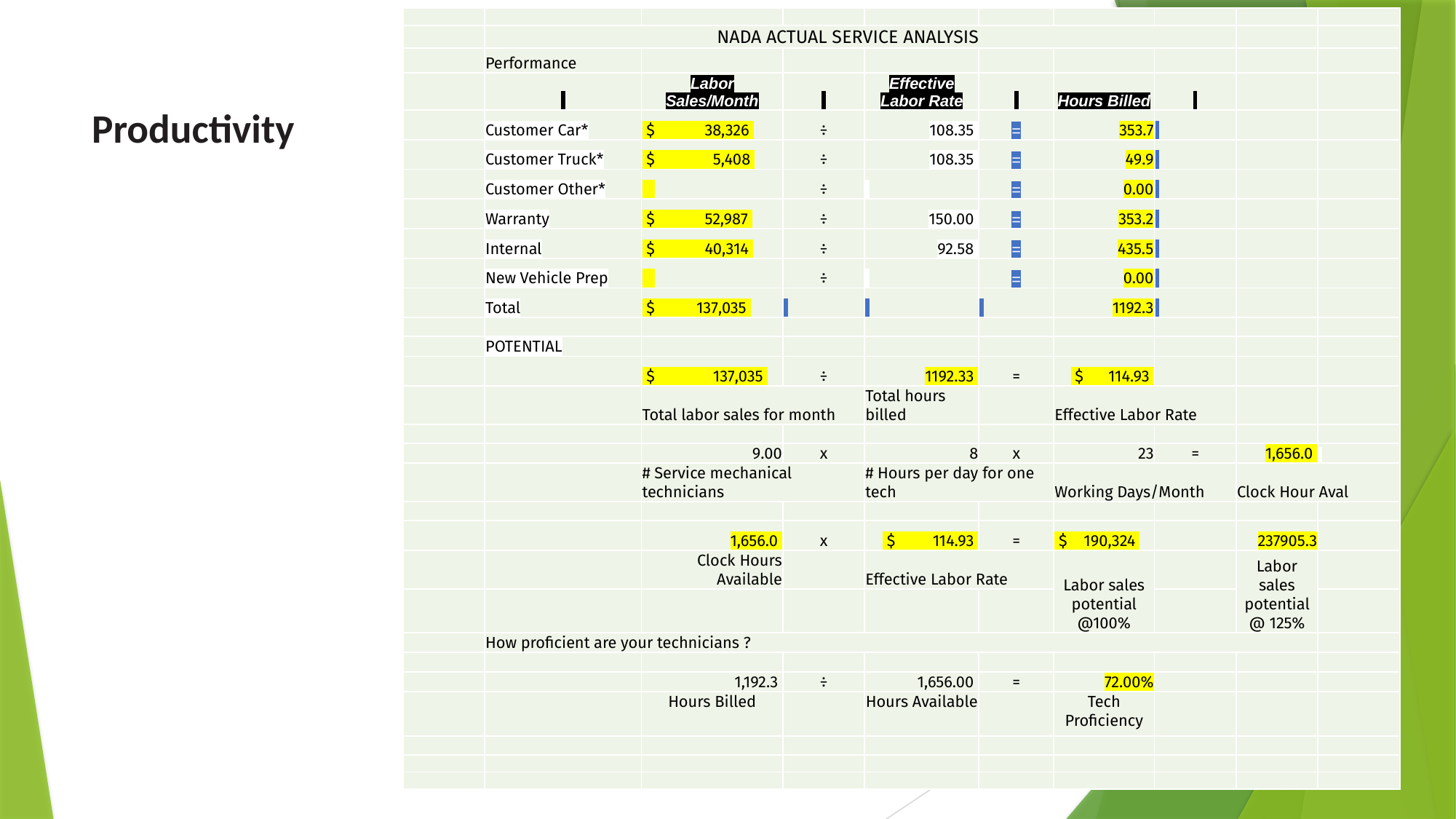

|  |  |  |  |  |  |  |  |  |  |
| --- | --- | --- | --- | --- | --- | --- | --- | --- | --- |
|  | NADA ACTUAL SERVICE ANALYSIS |  |  |  |  |  |  |  |  |
|  | Performance |  |  |  |  |  |  |  |  |
|  |  | Labor Sales/Month |  | Effective Labor Rate |  | Hours Billed |  |  |  |
|  | Customer Car\* | $ 38,326 | ÷ | 108.35 | = | 353.7 |  |  |  |
|  | Customer Truck\* | $ 5,408 | ÷ | 108.35 | = | 49.9 |  |  |  |
|  | Customer Other\* |  | ÷ |  | = | 0.00 |  |  |  |
|  | Warranty | $ 52,987 | ÷ | 150.00 | = | 353.2 |  |  |  |
|  | Internal | $ 40,314 | ÷ | 92.58 | = | 435.5 |  |  |  |
|  | New Vehicle Prep |  | ÷ |  | = | 0.00 |  |  |  |
|  | Total | $ 137,035 |  |  |  | 1192.3 |  |  |  |
|  |  |  |  |  |  |  |  |  |  |
|  | POTENTIAL |  |  |  |  |  |  |  |  |
|  |  | $ 137,035 | ÷ | 1192.33 | = | $ 114.93 |  |  |  |
|  |  | Total labor sales for month |  | Total hours billed |  | Effective Labor Rate |  |  |  |
|  |  |  |  |  |  |  |  |  |  |
|  |  | 9.00 | x | 8 | x | 23 | = | 1,656.0 |  |
|  |  | # Service mechanical technicians |  | # Hours per day for one tech |  | Working Days/Month |  | Clock Hour Aval |  |
|  |  |  |  |  |  |  |  |  |  |
|  |  | 1,656.0 | x | $ 114.93 | = | $ 190,324 |  | 237905.3 |  |
|  |  | Clock Hours Available |  | Effective Labor Rate |  | Labor sales potential @100% |  | Labor sales potential @ 125% |  |
|  |  |  |  |  |  |  |  |  |  |
|  | How proficient are your technicians ? |  |  |  |  |  |  |  |  |
|  |  |  |  |  |  |  |  |  |  |
|  |  | 1,192.3 | ÷ | 1,656.00 | = | 72.00% |  |  |  |
|  |  | Hours Billed |  | Hours Available |  | Tech Proficiency |  |  |  |
|  |  |  |  |  |  |  |  |  |  |
|  |  |  |  |  |  |  |  |  |  |
|  |  |  |  |  |  |  |  |  |  |
# Productivity